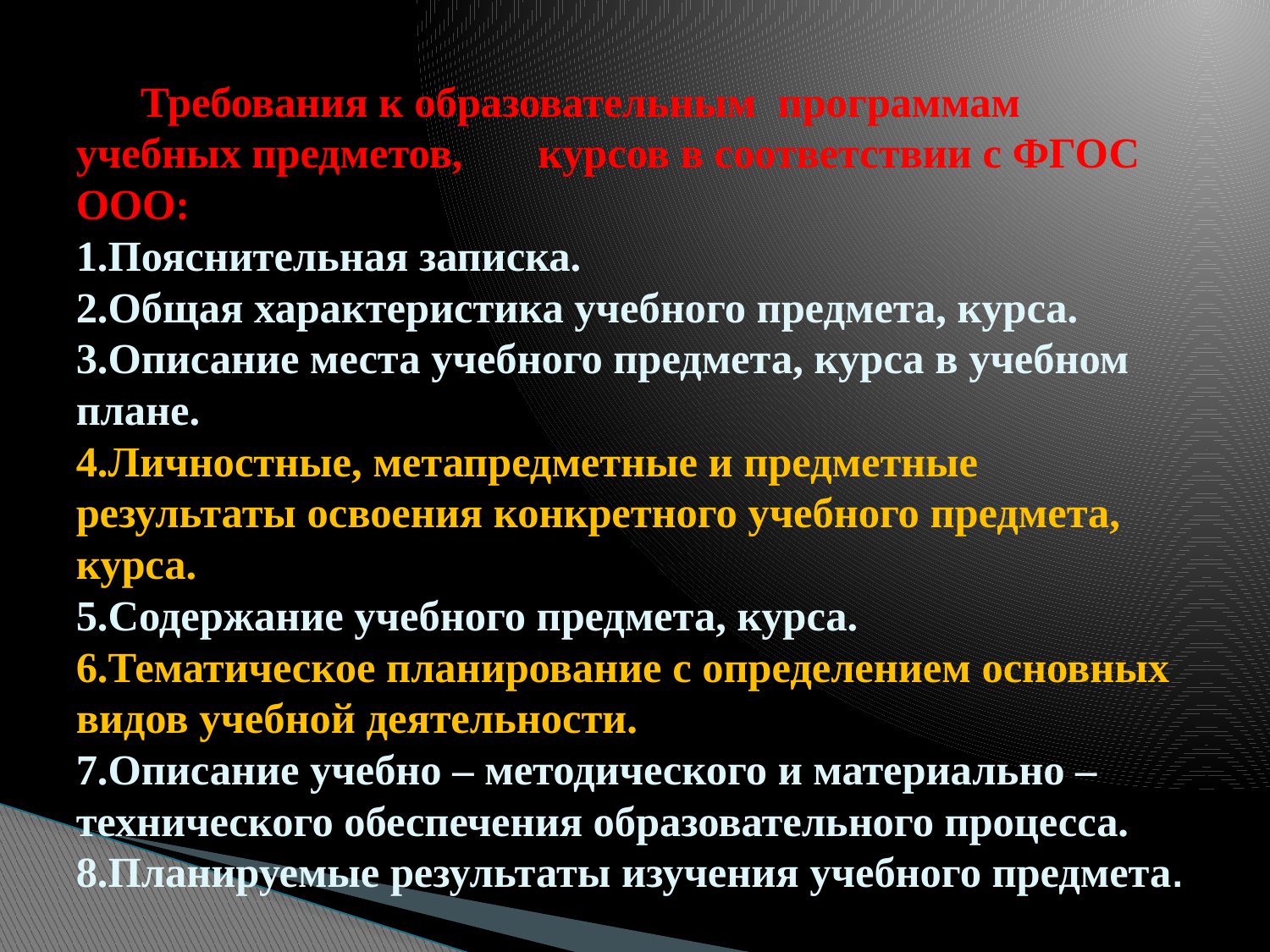

# Требования к образовательным  программам учебных предметов,       курсов в соответствии с ФГОС ООО: 1.Пояснительная записка. 2.Общая характеристика учебного предмета, курса. 3.Описание места учебного предмета, курса в учебном плане. 4.Личностные, метапредметные и предметные результаты освоения конкретного учебного предмета, курса. 5.Содержание учебного предмета, курса. 6.Тематическое планирование с определением основных видов учебной деятельности. 7.Описание учебно – методического и материально – технического обеспечения образовательного процесса. 8.Планируемые результаты изучения учебного предмета.